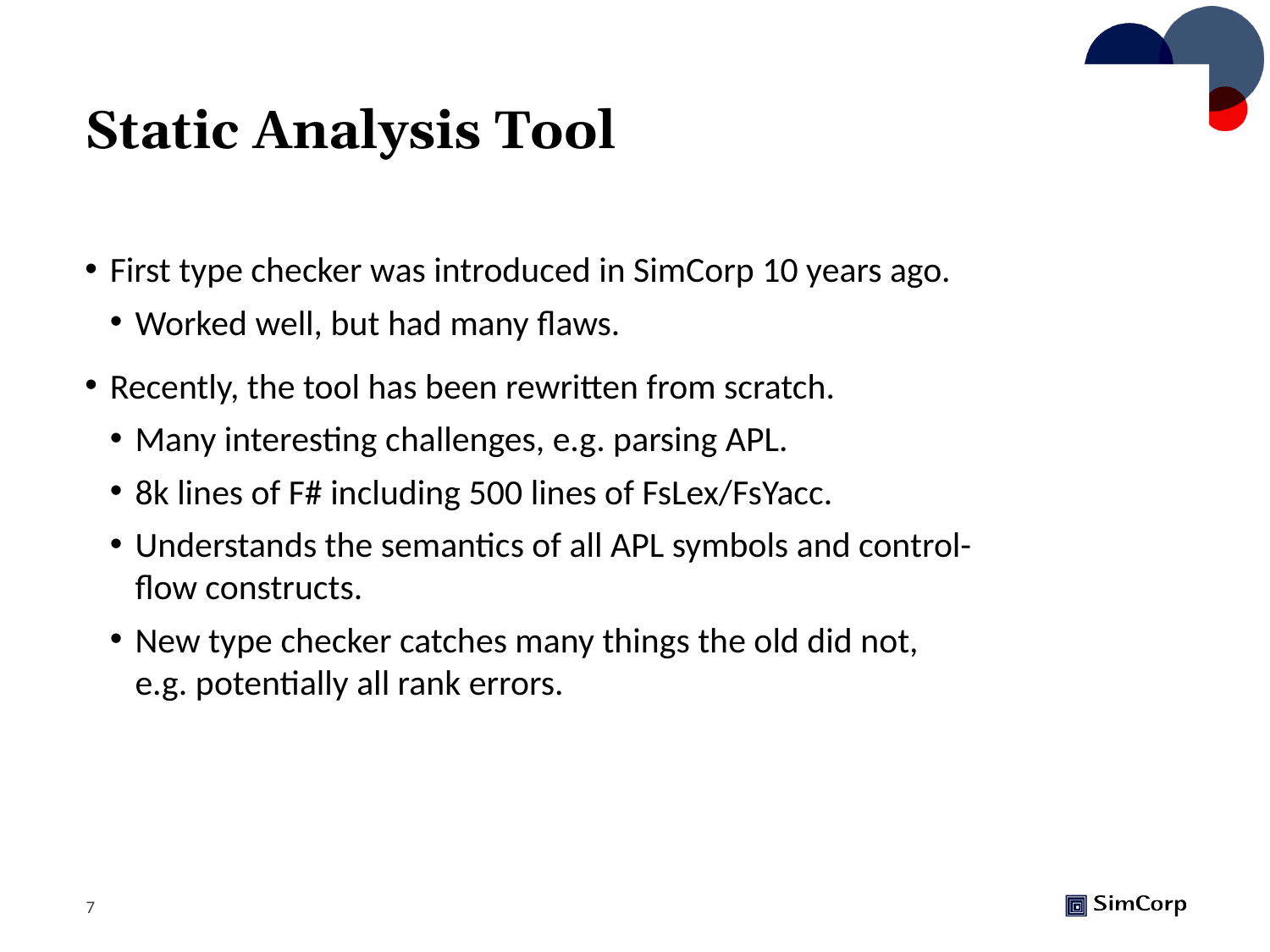

# Static Analysis Tool
First type checker was introduced in SimCorp 10 years ago.
Worked well, but had many flaws.
Recently, the tool has been rewritten from scratch.
Many interesting challenges, e.g. parsing APL.
8k lines of F# including 500 lines of FsLex/FsYacc.
Understands the semantics of all APL symbols and control-flow constructs.
New type checker catches many things the old did not, e.g. potentially all rank errors.
7